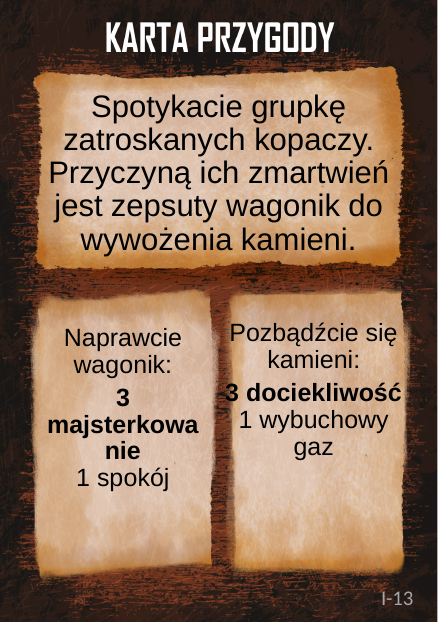

# Spotykacie grupkę zatroskanych kopaczy. Przyczyną ich zmartwień jest zepsuty wagonik do wywożenia kamieni.
Pozbądźcie się kamieni:
3 dociekliwość
1 wybuchowy gaz
Naprawcie wagonik:
3 majsterkowanie
1 spokój
I-13